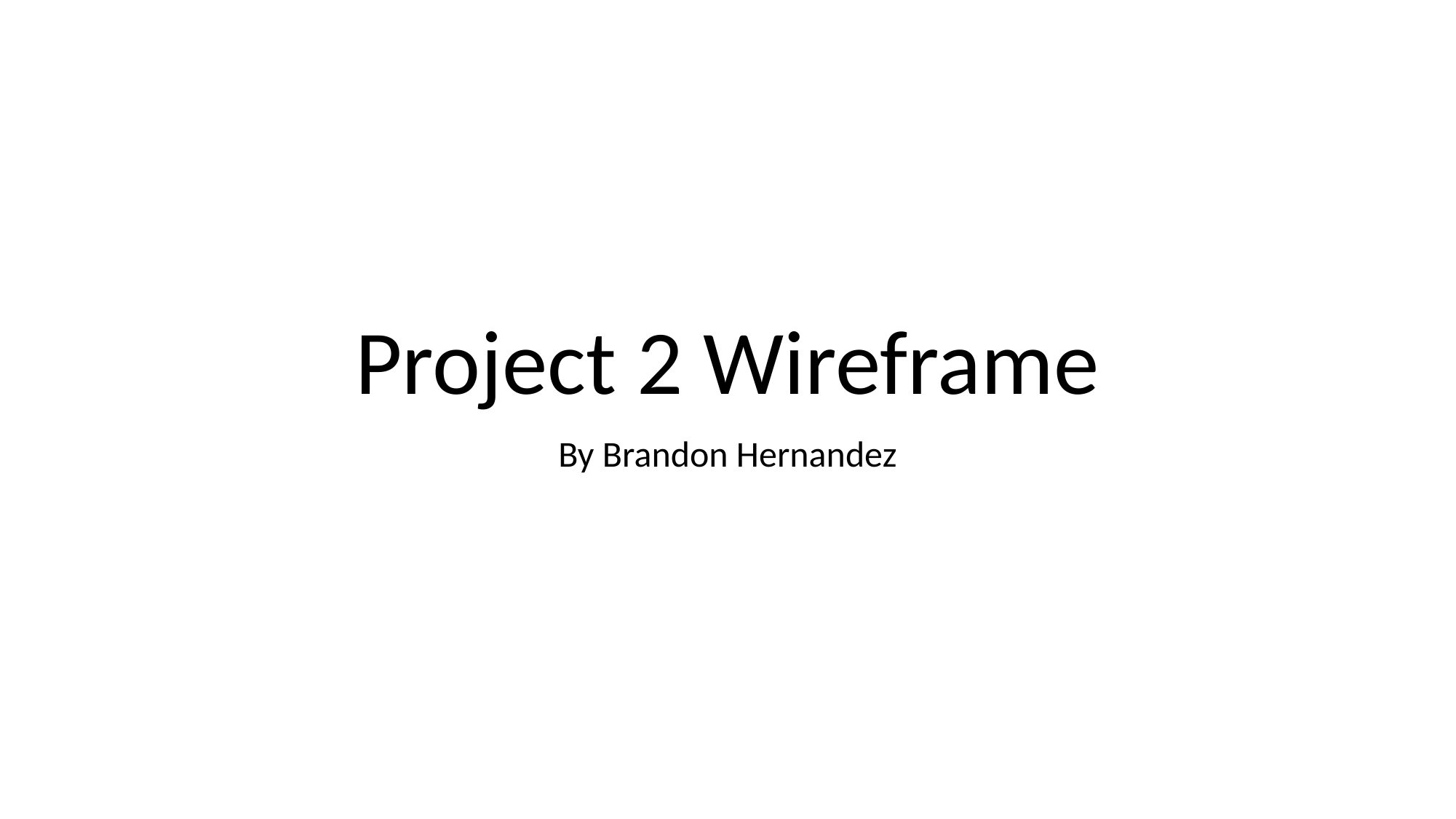

# Project 2 Wireframe
By Brandon Hernandez